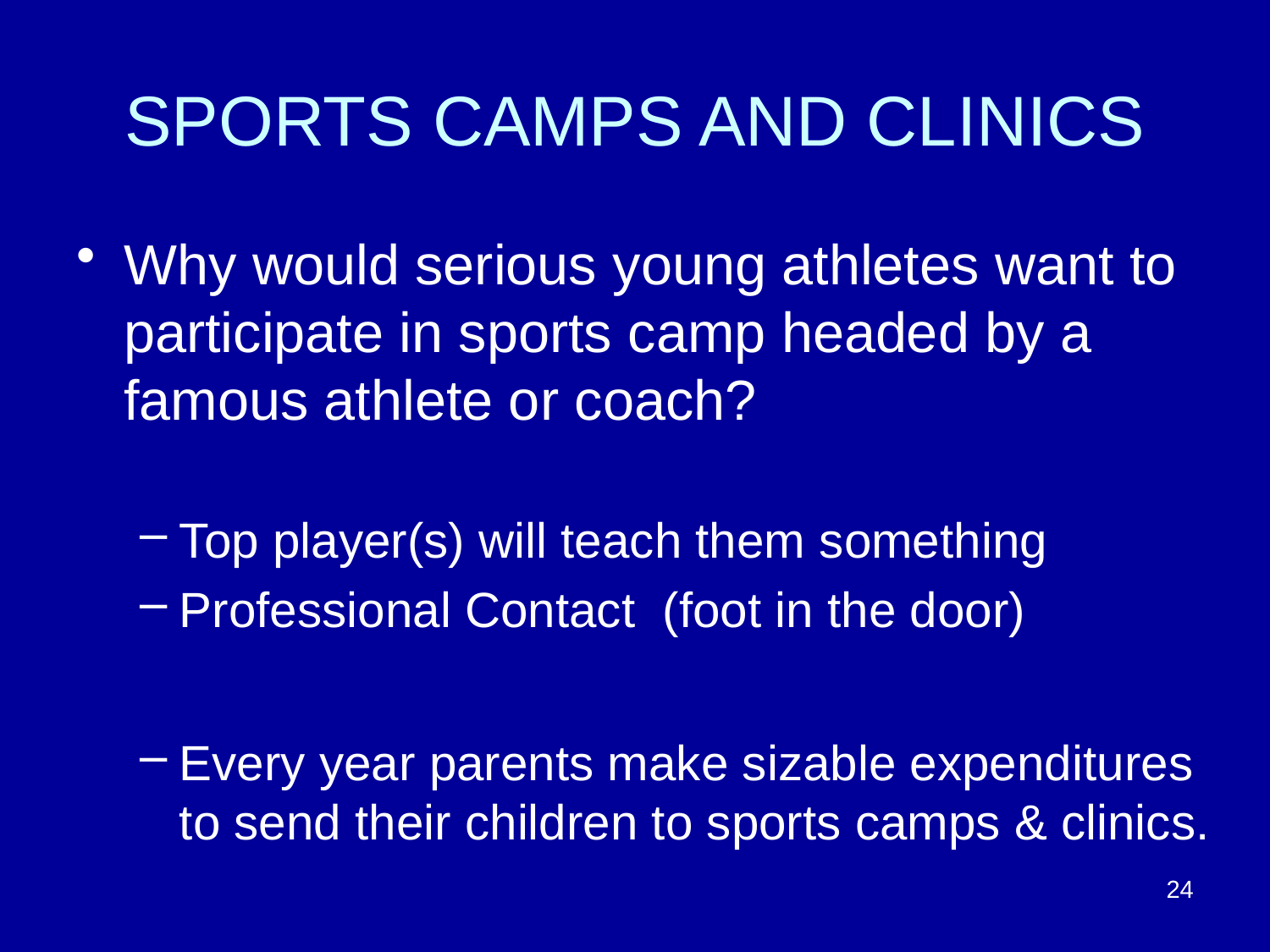

# SPORTS CAMPS AND CLINICS
Why would serious young athletes want to participate in sports camp headed by a famous athlete or coach?
Top player(s) will teach them something
Professional Contact  (foot in the door)

Every year parents make sizable expenditures to send their children to sports camps & clinics.
24